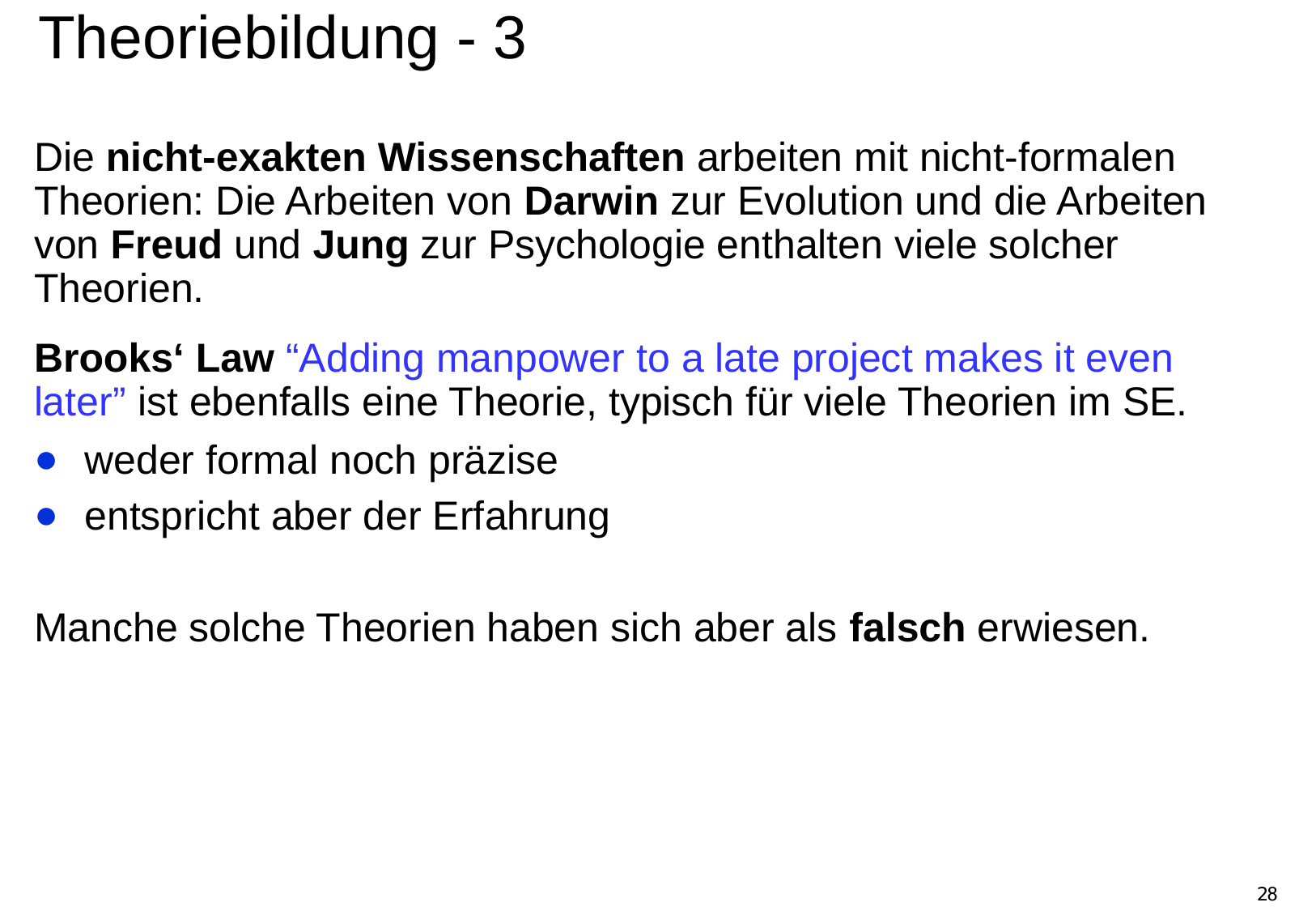

# Theoriebildung - 3
Die nicht-exakten Wissenschaften arbeiten mit nicht-formalen Theorien: Die Arbeiten von Darwin zur Evolution und die Arbeiten von Freud und Jung zur Psychologie enthalten viele solcher Theorien.
Brooks‘ Law “Adding manpower to a late project makes it even later” ist ebenfalls eine Theorie, typisch für viele Theorien im SE.
weder formal noch präzise
entspricht aber der Erfahrung
Manche solche Theorien haben sich aber als falsch erwiesen.

28